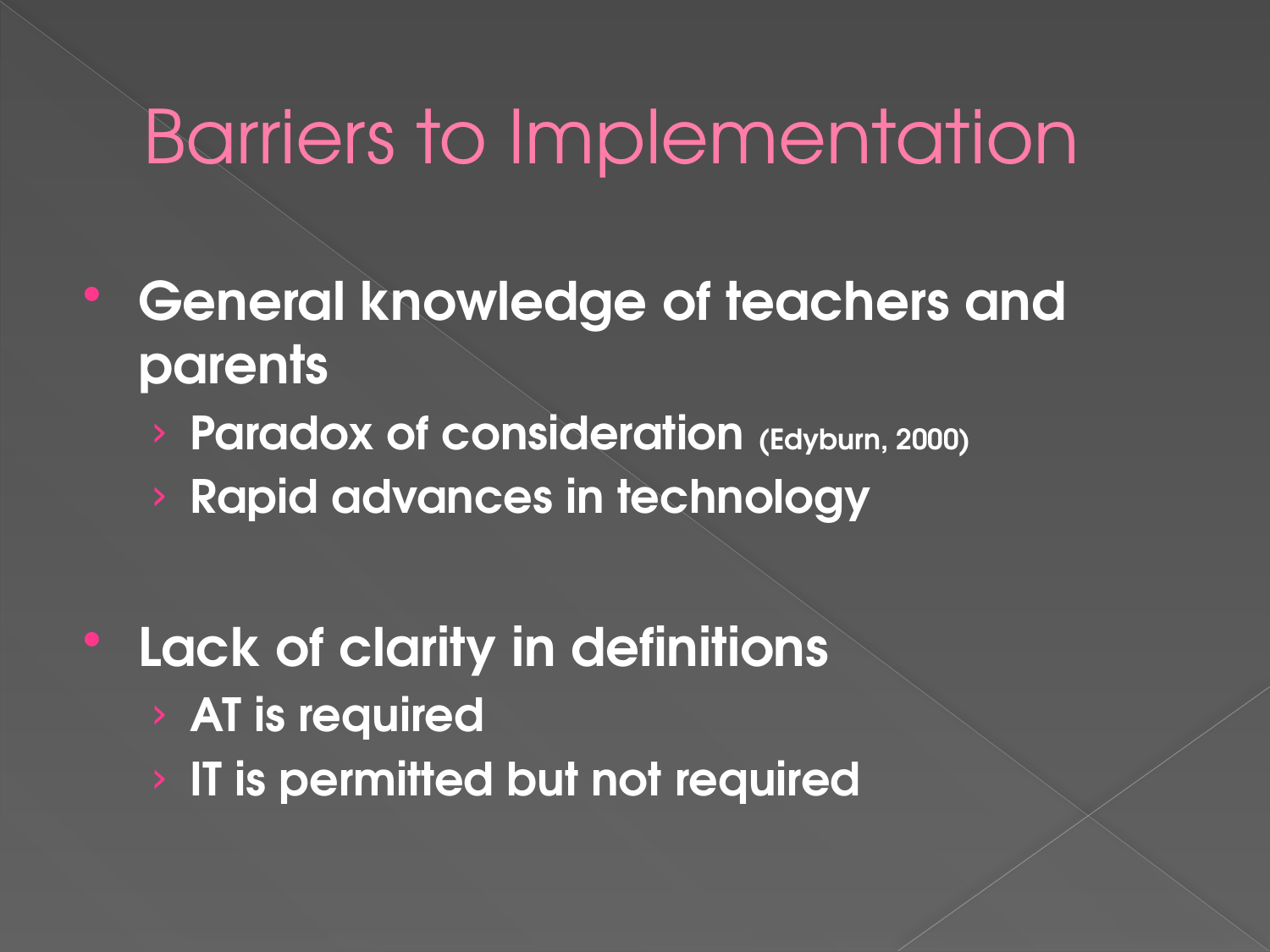

# Barriers to Implementation
General knowledge of teachers and parents
Paradox of consideration (Edyburn, 2000)
Rapid advances in technology

Lack of clarity in definitions
AT is required
IT is permitted but not required